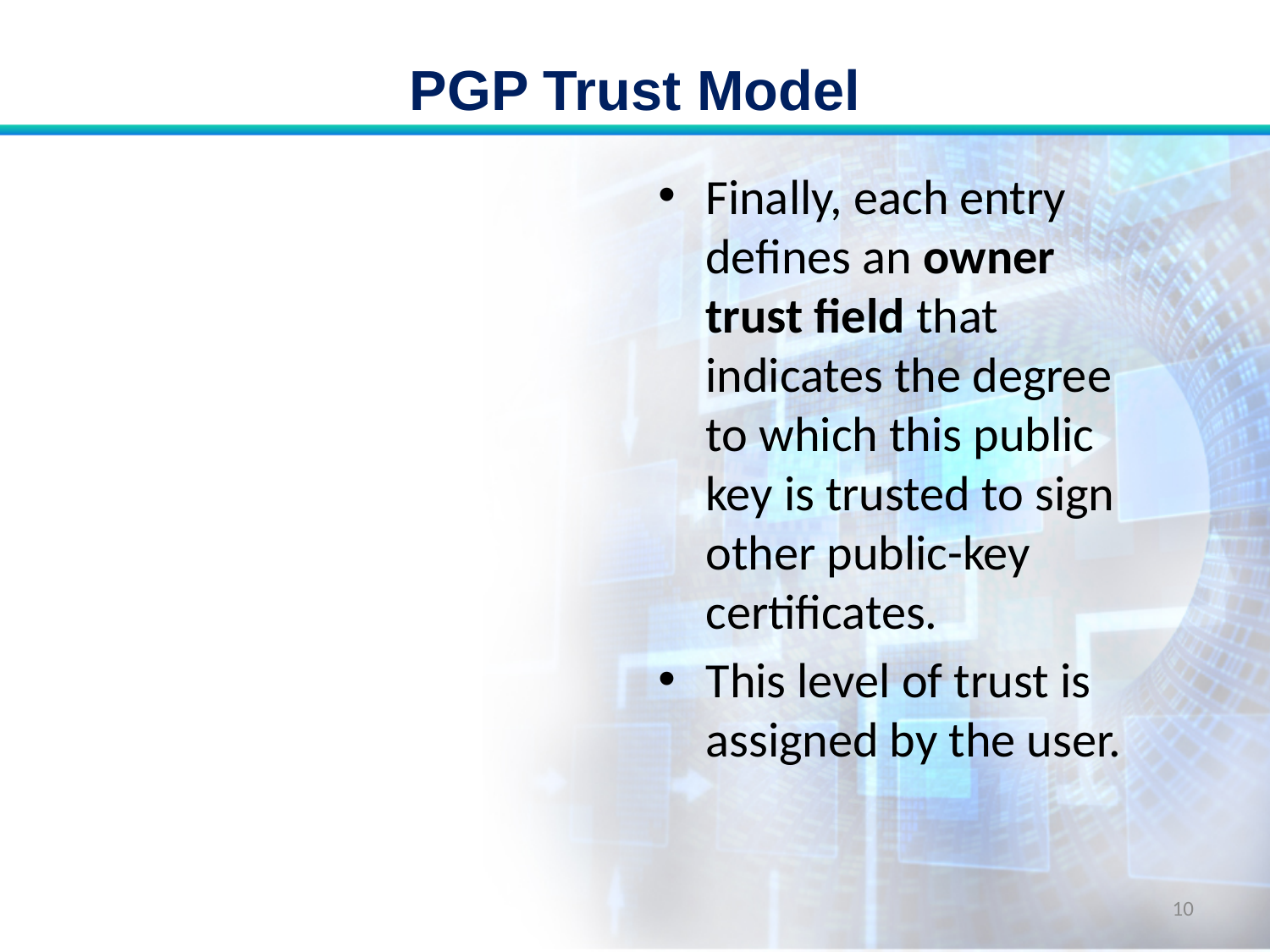

# PGP Trust Model
Finally, each entry defines an owner trust field that indicates the degree to which this public key is trusted to sign other public-key certificates.
This level of trust is assigned by the user.

10